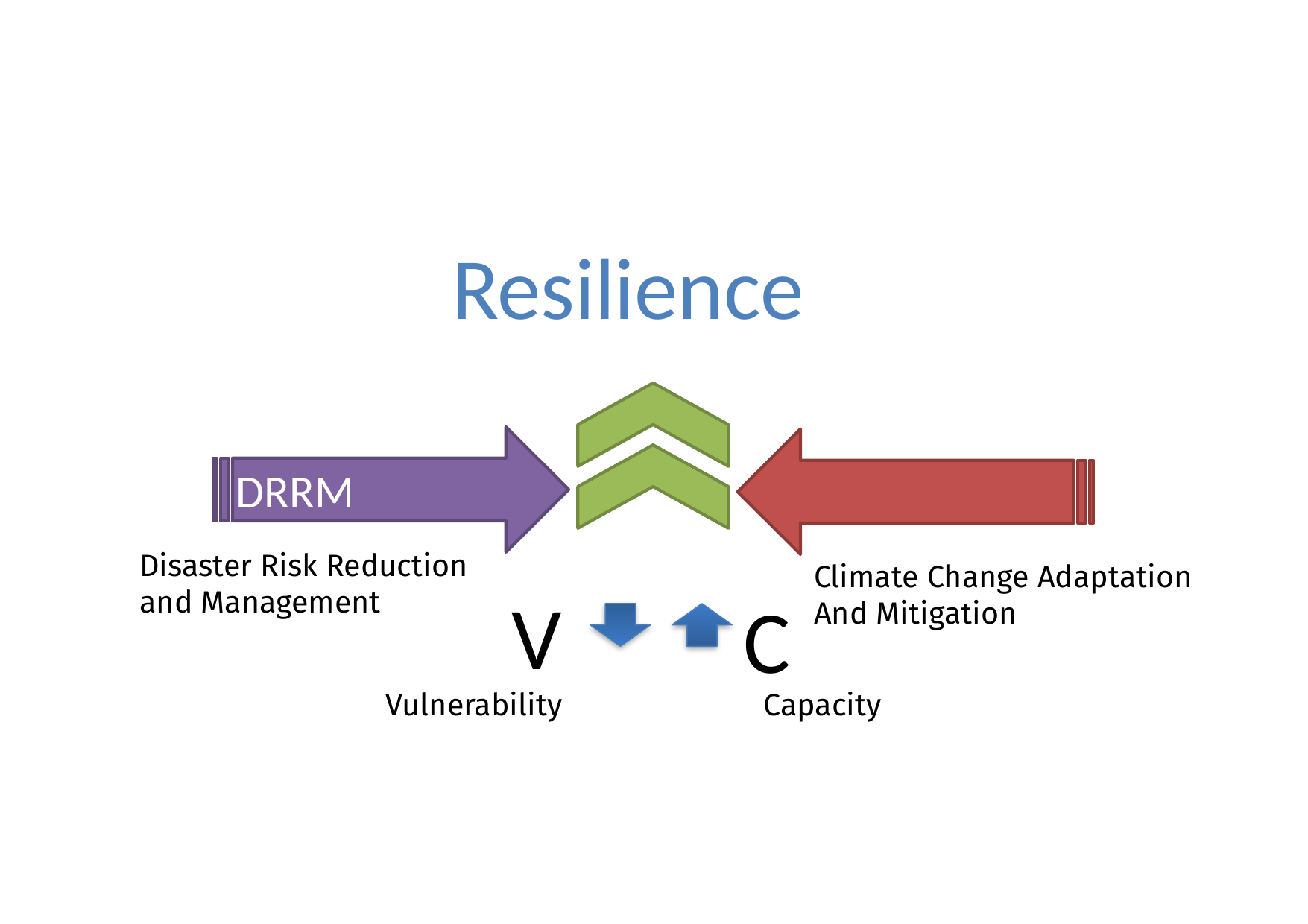

Resilience

DRRM
CCAM
Disaster Risk Reduction
and Management
Climate Change Adaptation
And Mitigation
V
C

Vulnerability
Capacity